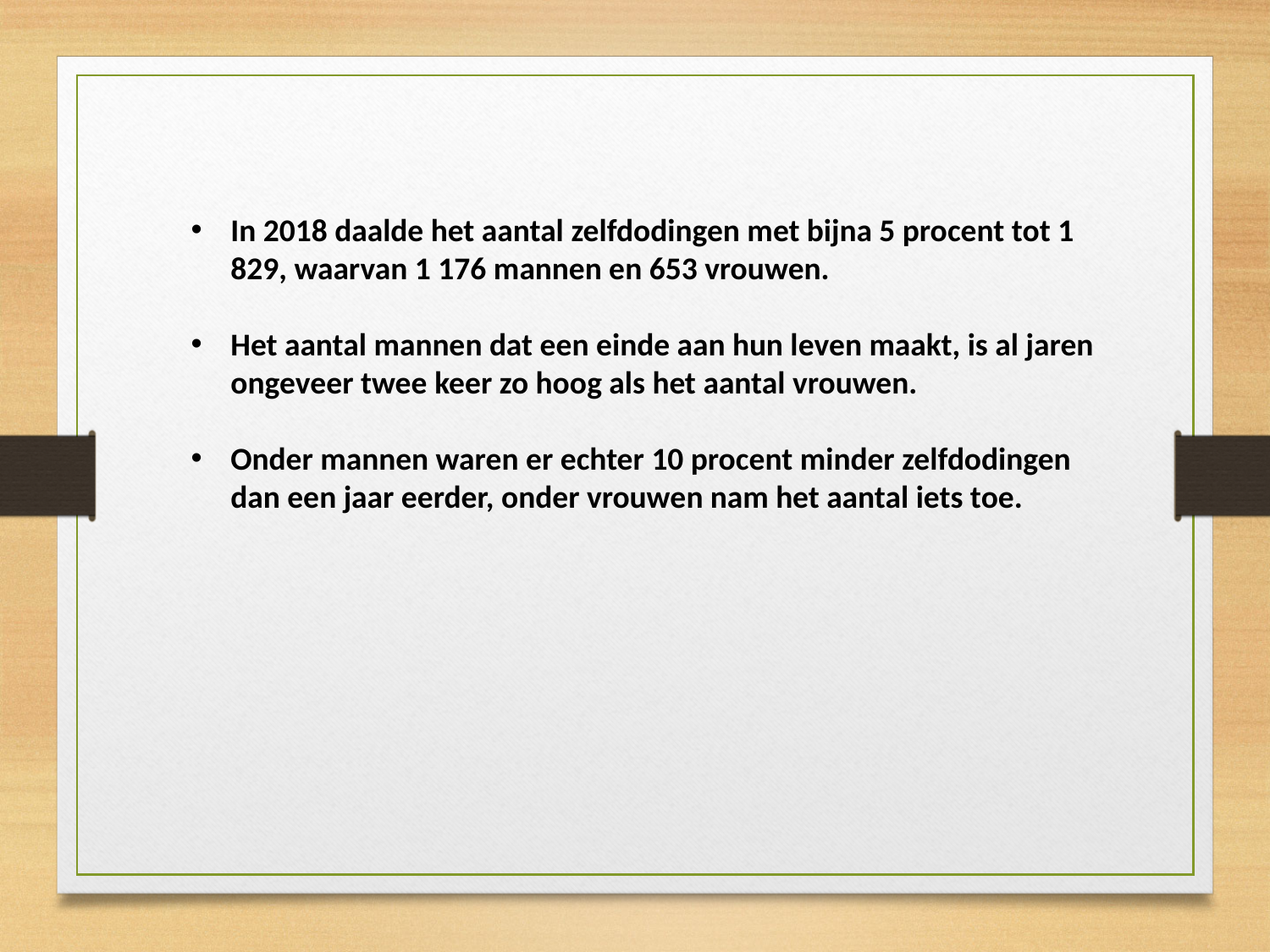

In 2018 daalde het aantal zelfdodingen met bijna 5 procent tot 1 829, waarvan 1 176 mannen en 653 vrouwen.

Het aantal mannen dat een einde aan hun leven maakt, is al jaren ongeveer twee keer zo hoog als het aantal vrouwen.

Onder mannen waren er echter 10 procent minder zelfdodingen dan een jaar eerder, onder vrouwen nam het aantal iets toe.